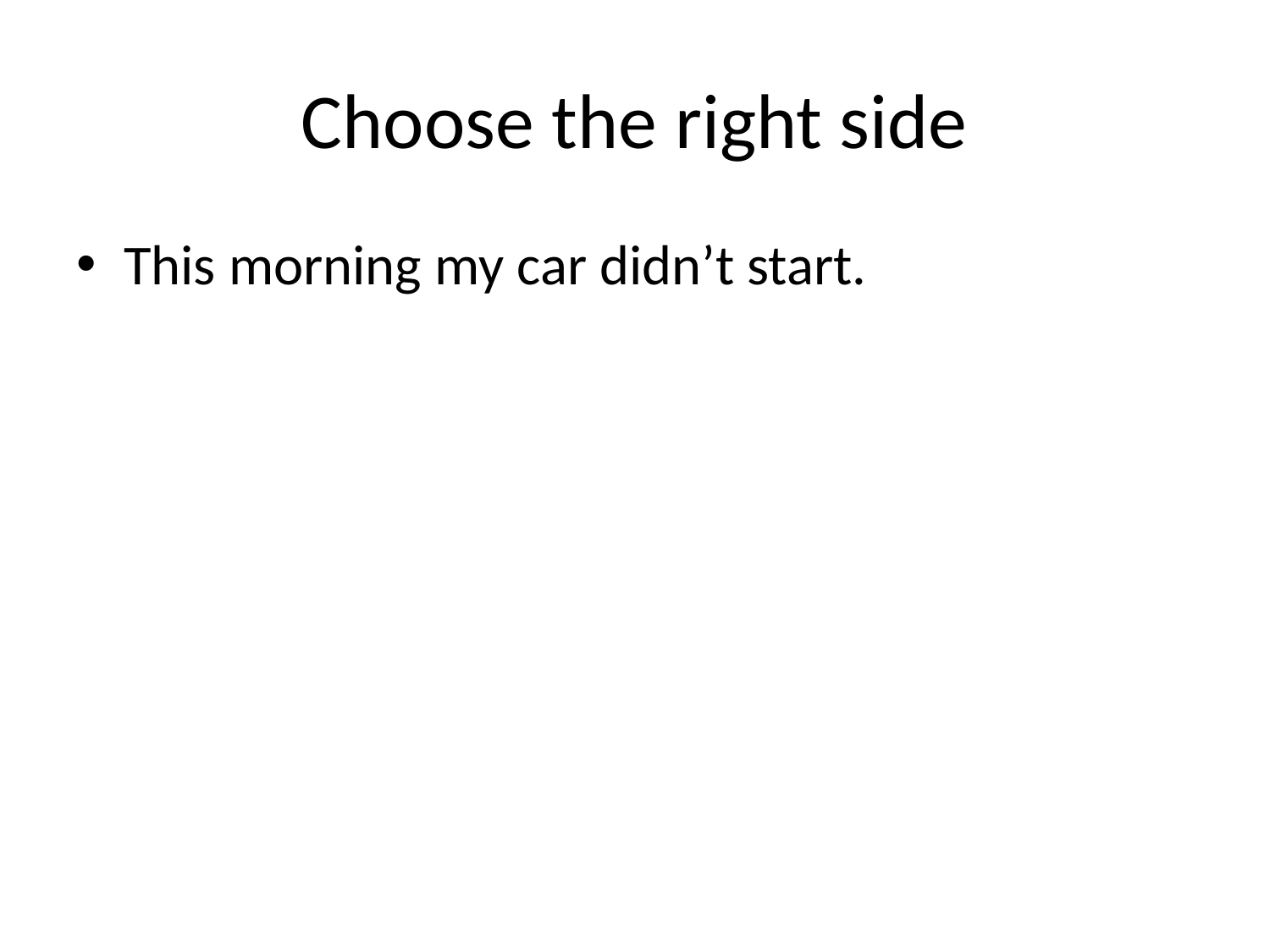

# Choose the right side
This morning my car didn’t start.